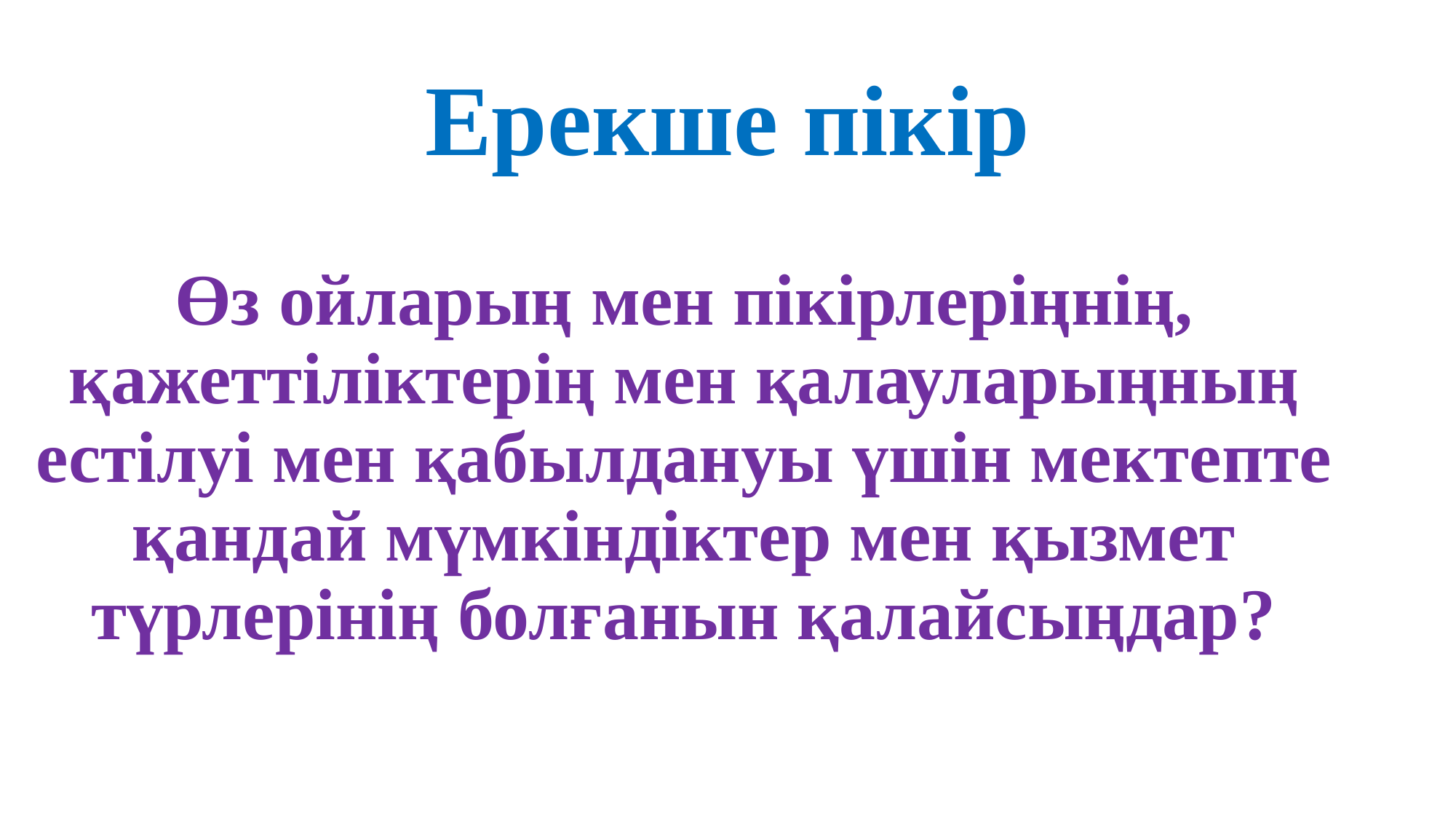

# Ерекше пікір

Өз ойларың мен пікірлеріңнің, қажеттіліктерің мен қалауларыңның естілуі мен қабылдануы үшін мектепте қандай мүмкіндіктер мен қызмет түрлерінің болғанын қалайсыңдар?